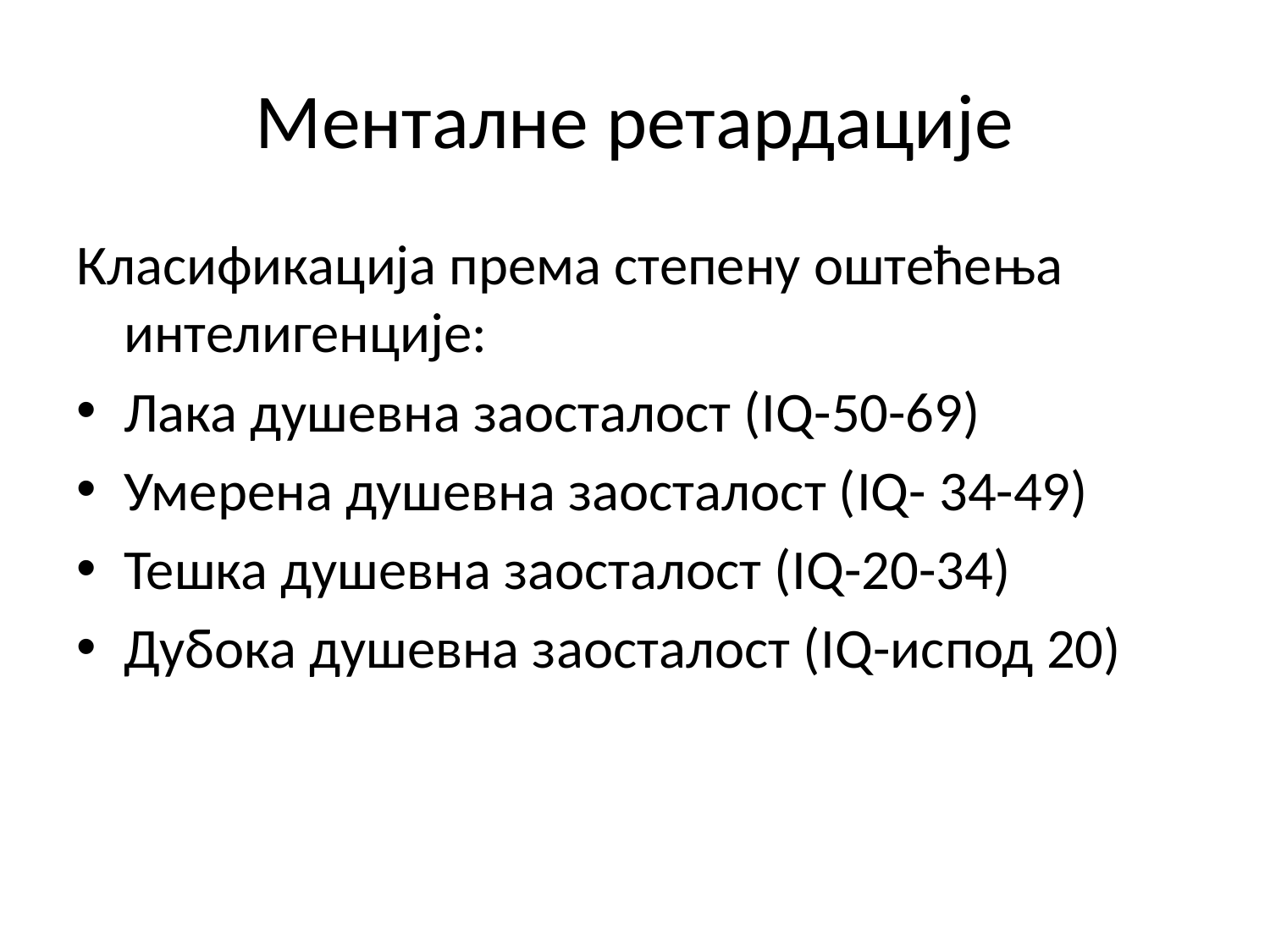

# Менталне ретардације
Класификација према степену оштећења интелигенције:
Лака душевна заосталост (IQ-50-69)
Умерена душевна заосталост (IQ- 34-49)
Тешка душевна заосталост (IQ-20-34)
Дубока душевна заосталост (IQ-испод 20)